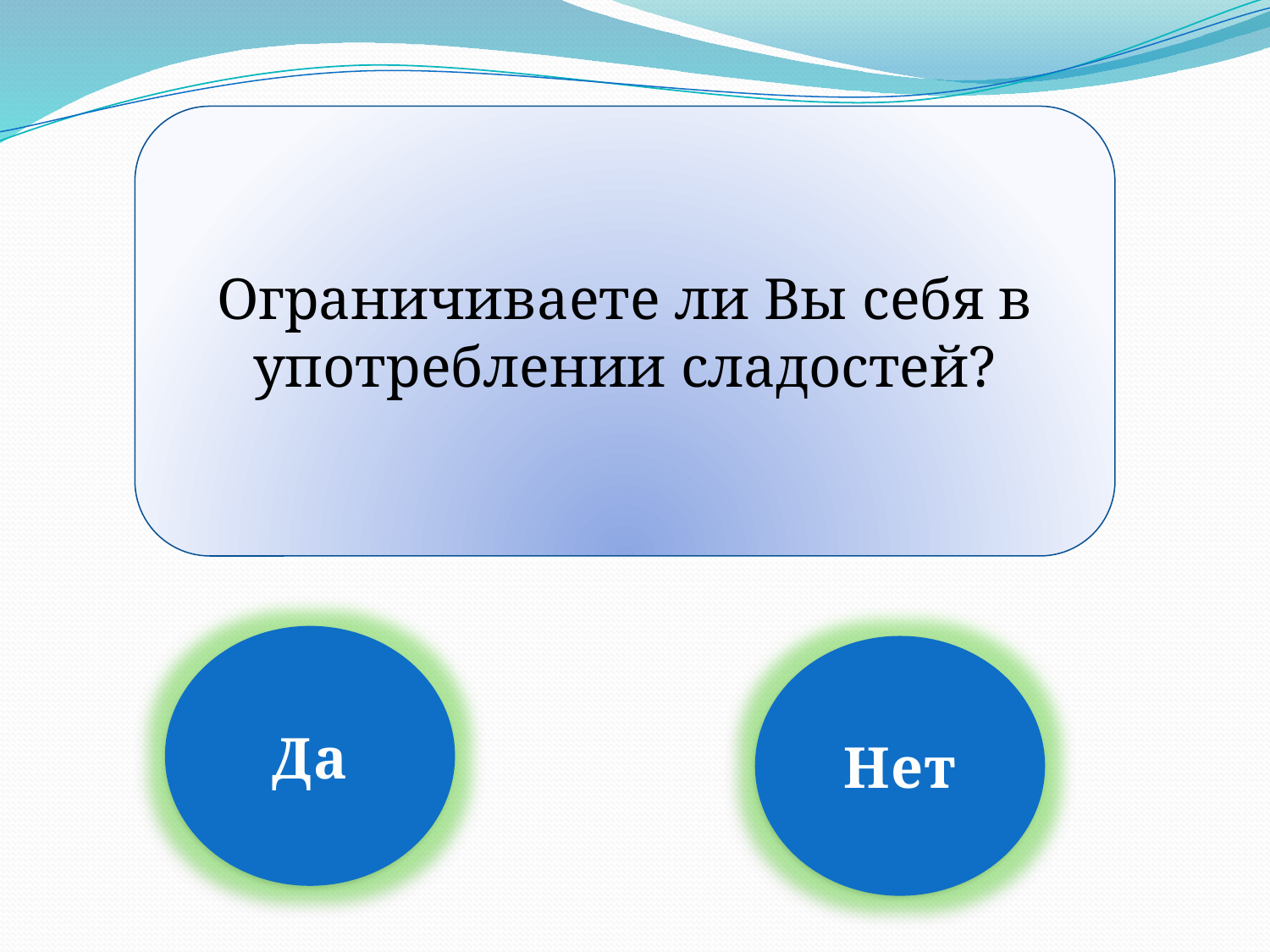

Ограничиваете ли Вы себя в употреблении сладостей?
Да
Нет